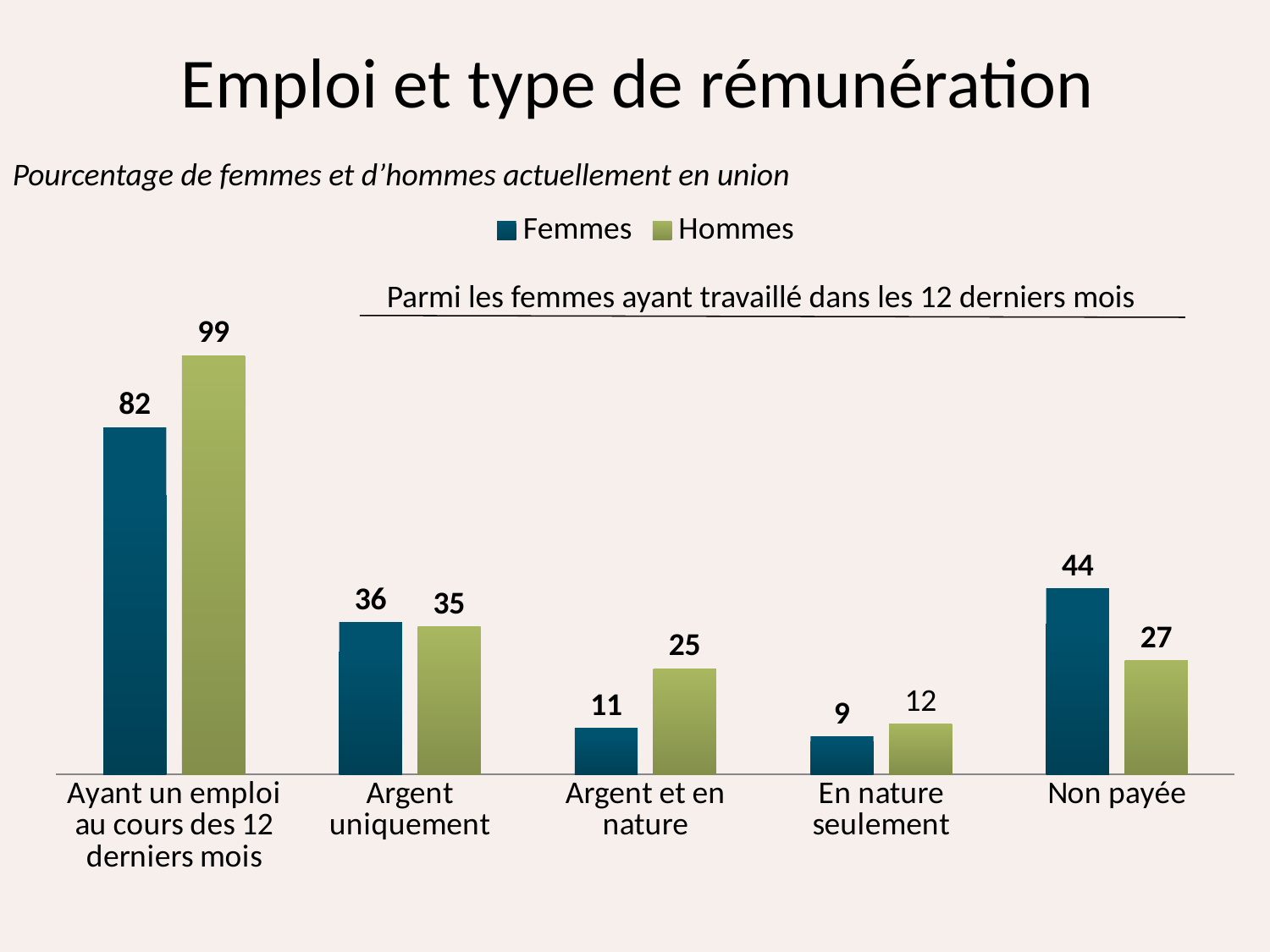

# Emploi et type de rémunération
Pourcentage de femmes et d’hommes actuellement en union

### Chart

| Category | Femmes | Hommes |
|---|---|---|
| Ayant un emploi au cours des 12 derniers mois | 82.0 | 99.0 |
| Argent uniquement | 36.0 | 35.0 |
| Argent et en nature | 11.0 | 25.0 |
| En nature seulement | 9.0 | 12.0 |
| Non payée | 44.0 | 27.0 |
Parmi les femmes ayant travaillé dans les 12 derniers mois